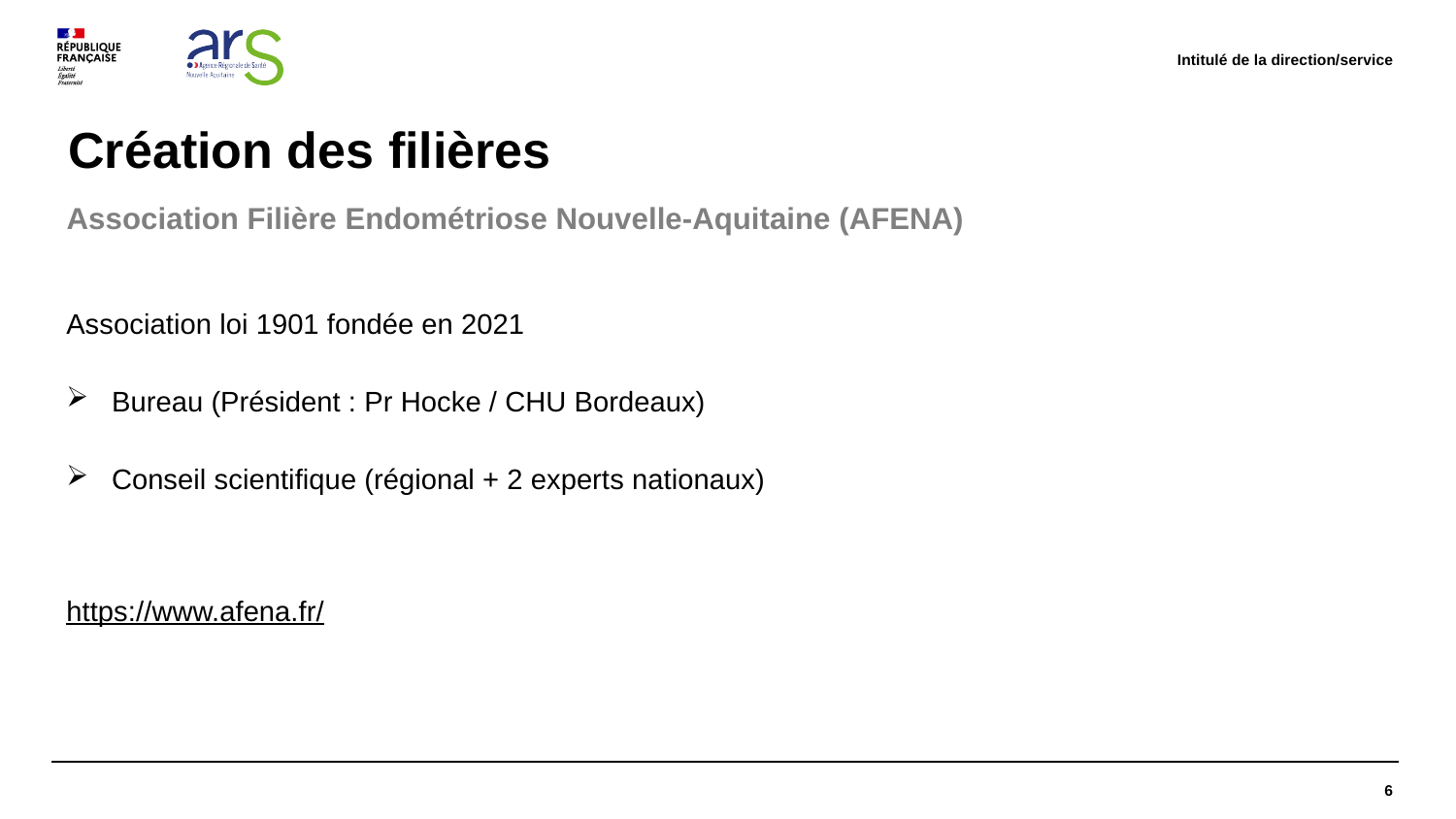

Intitulé de la direction/service
# Création des filières
Association Filière Endométriose Nouvelle-Aquitaine (AFENA)
Association loi 1901 fondée en 2021
Bureau (Président : Pr Hocke / CHU Bordeaux)
Conseil scientifique (régional + 2 experts nationaux)

https://www.afena.fr/

6